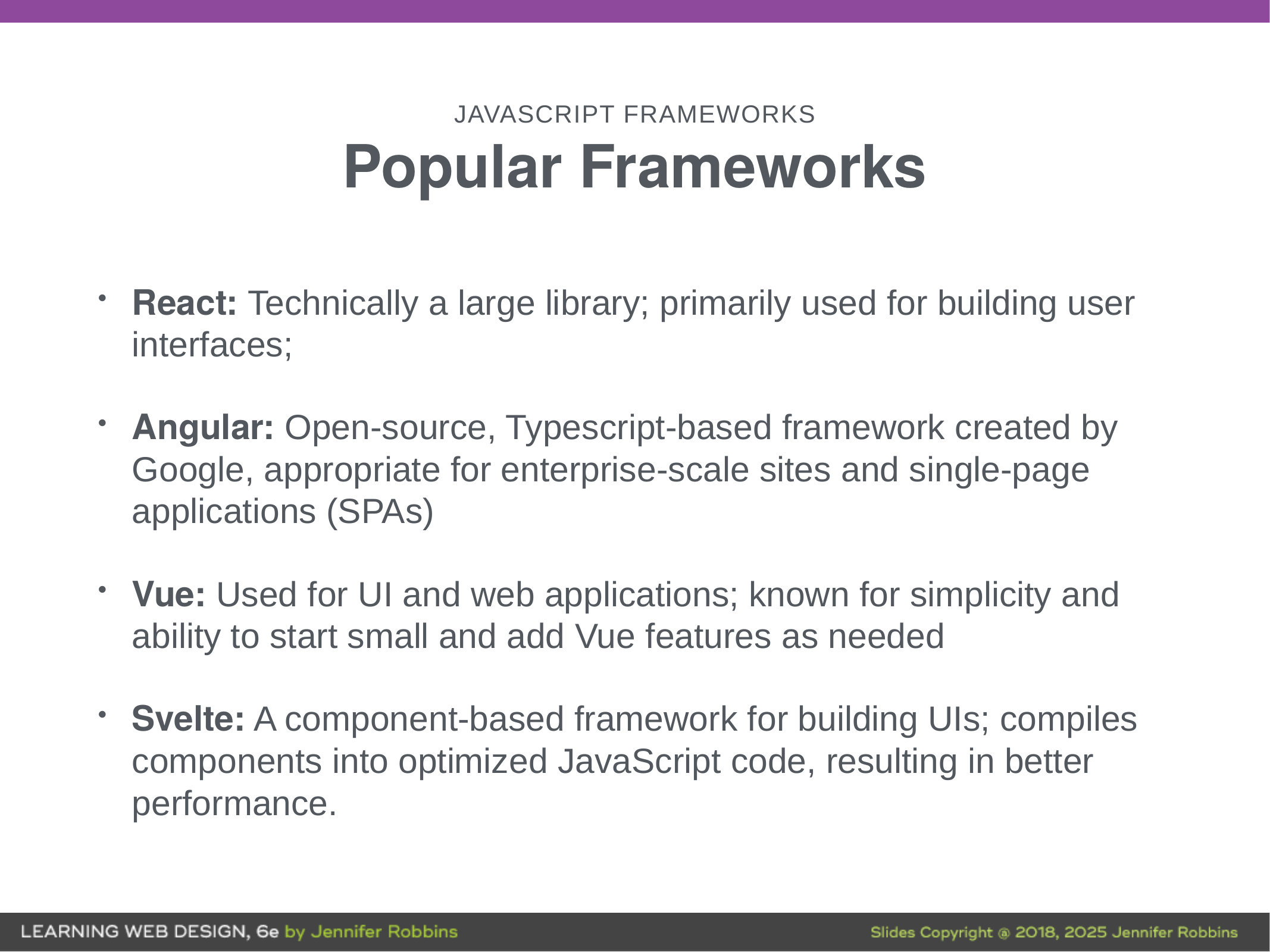

# JAVASCRIPT FRAMEWORKS
Popular Frameworks
React: Technically a large library; primarily used for building user interfaces;
Angular: Open-source, Typescript-based framework created by Google, appropriate for enterprise-scale sites and single-page applications (SPAs)
Vue: Used for UI and web applications; known for simplicity and ability to start small and add Vue features as needed
Svelte: A component-based framework for building UIs; compiles components into optimized JavaScript code, resulting in better performance.